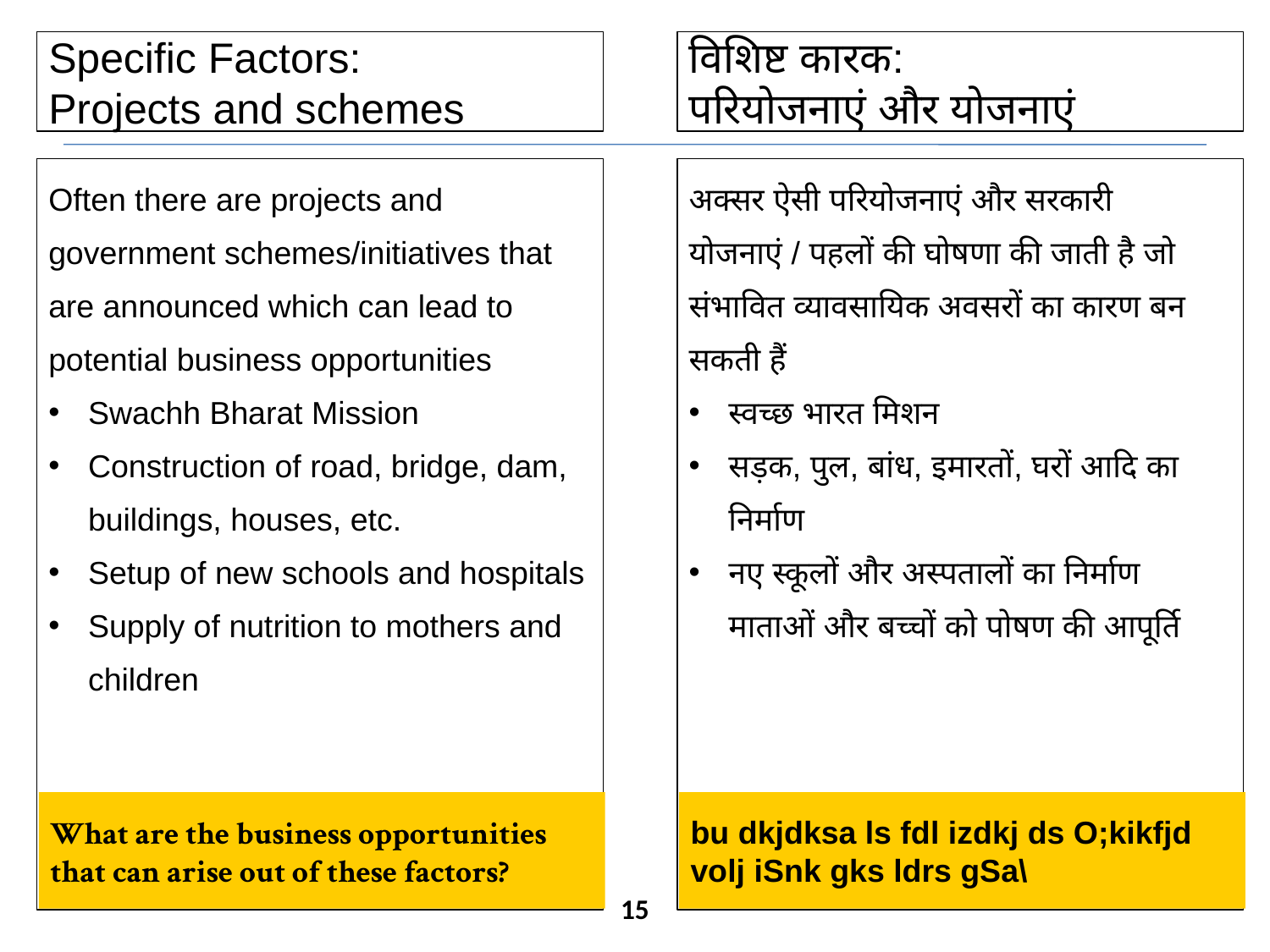

Specific Factors:
Projects and schemes
विशिष्ट कारक:
परियोजनाएं और योजनाएं

Often there are projects and government schemes/initiatives that are announced which can lead to potential business opportunities
Swachh Bharat Mission
Construction of road, bridge, dam, buildings, houses, etc.
Setup of new schools and hospitals
Supply of nutrition to mothers and children

अक्सर ऐसी परियोजनाएं और सरकारी योजनाएं / पहलों की घोषणा की जाती है जो संभावित व्यावसायिक अवसरों का कारण बन सकती हैं
स्वच्छ भारत मिशन
सड़क, पुल, बांध, इमारतों, घरों आदि का निर्माण
नए स्कूलों और अस्पतालों का निर्माण माताओं और बच्चों को पोषण की आपूर्ति

What are the business opportunities that can arise out of these factors?
bu dkjdksa ls fdl izdkj ds O;kikfjd volj iSnk gks ldrs gSa\
15